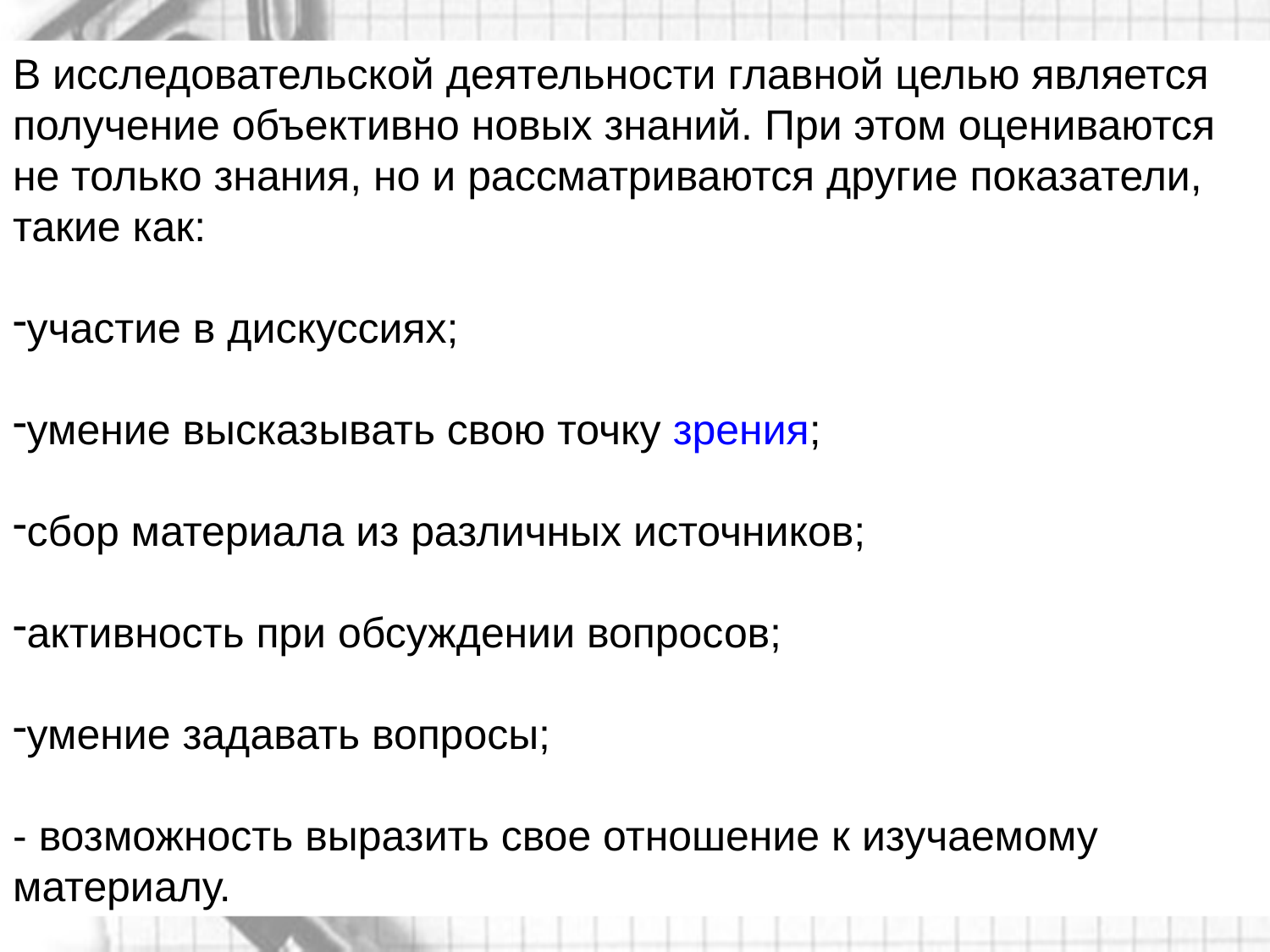

В исследовательской деятельности главной целью является получение объективно новых знаний. При этом оцениваются не только знания, но и рассматриваются другие показатели, такие как:

участие в дискуссиях;

умение высказывать свою точку зрения;

сбор материала из различных источников;

активность при обсуждении вопросов;

умение задавать вопросы;

- возможность выразить свое отношение к изучаемому материалу.